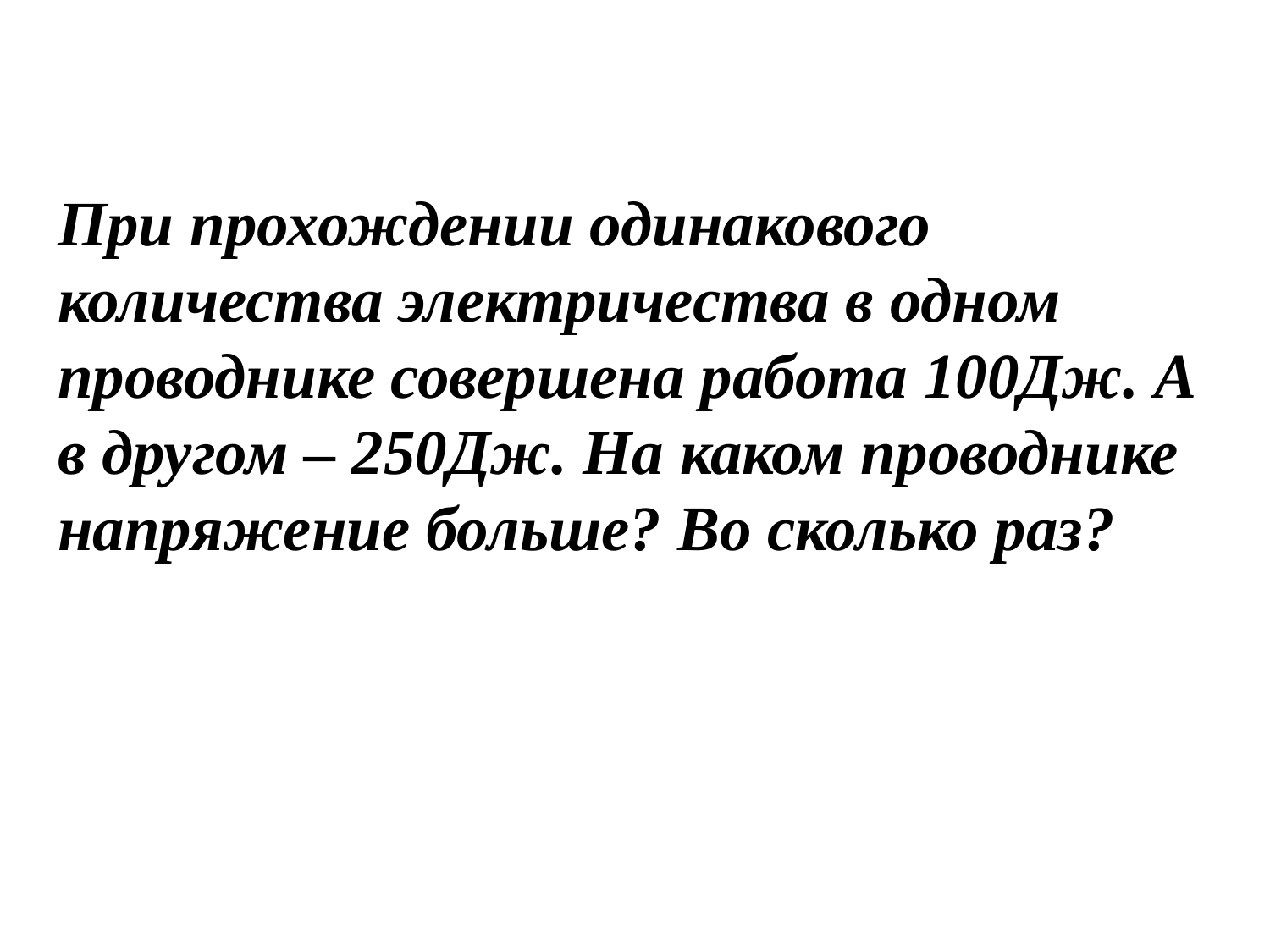

При прохождении одинакового количества электричества в одном проводнике совершена работа 100Дж. А в другом – 250Дж. На каком проводнике напряжение больше? Во сколько раз?